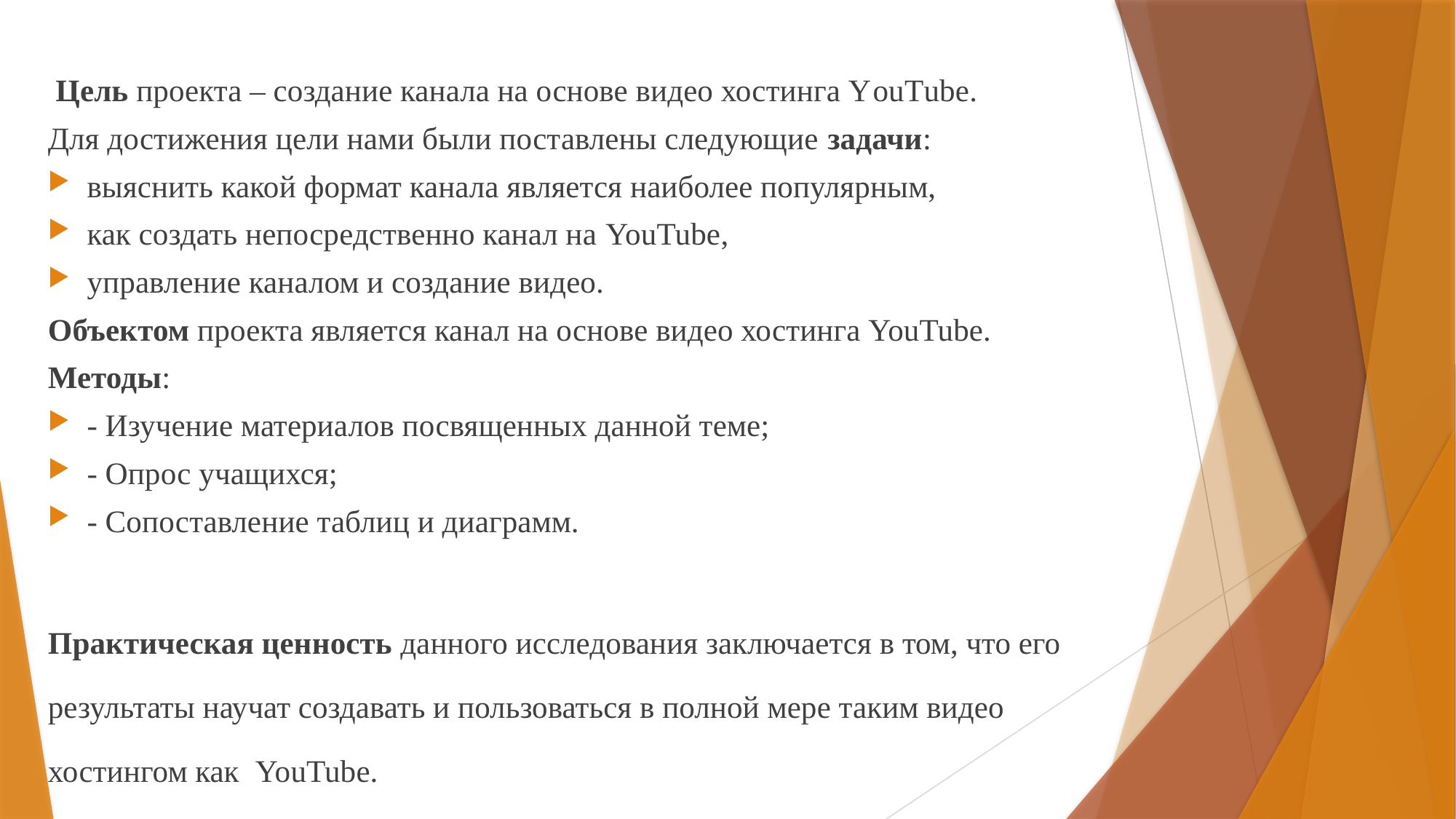

Цель проекта – создание канала на основе видео хостинга YouTube.
Для достижения цели нами были поставлены следующие задачи:
выяснить какой формат канала является наиболее популярным,
как создать непосредственно канал на YouTube,
управление каналом и создание видео.
Объектом проекта является канал на основе видео хостинга YouTube.
Методы:
- Изучение материалов посвященных данной теме;
- Опрос учащихся;
- Сопоставление таблиц и диаграмм.

Практическая ценность данного исследования заключается в том, что его результаты научат создавать и пользоваться в полной мере таким видео хостингом как  YouTube.

#